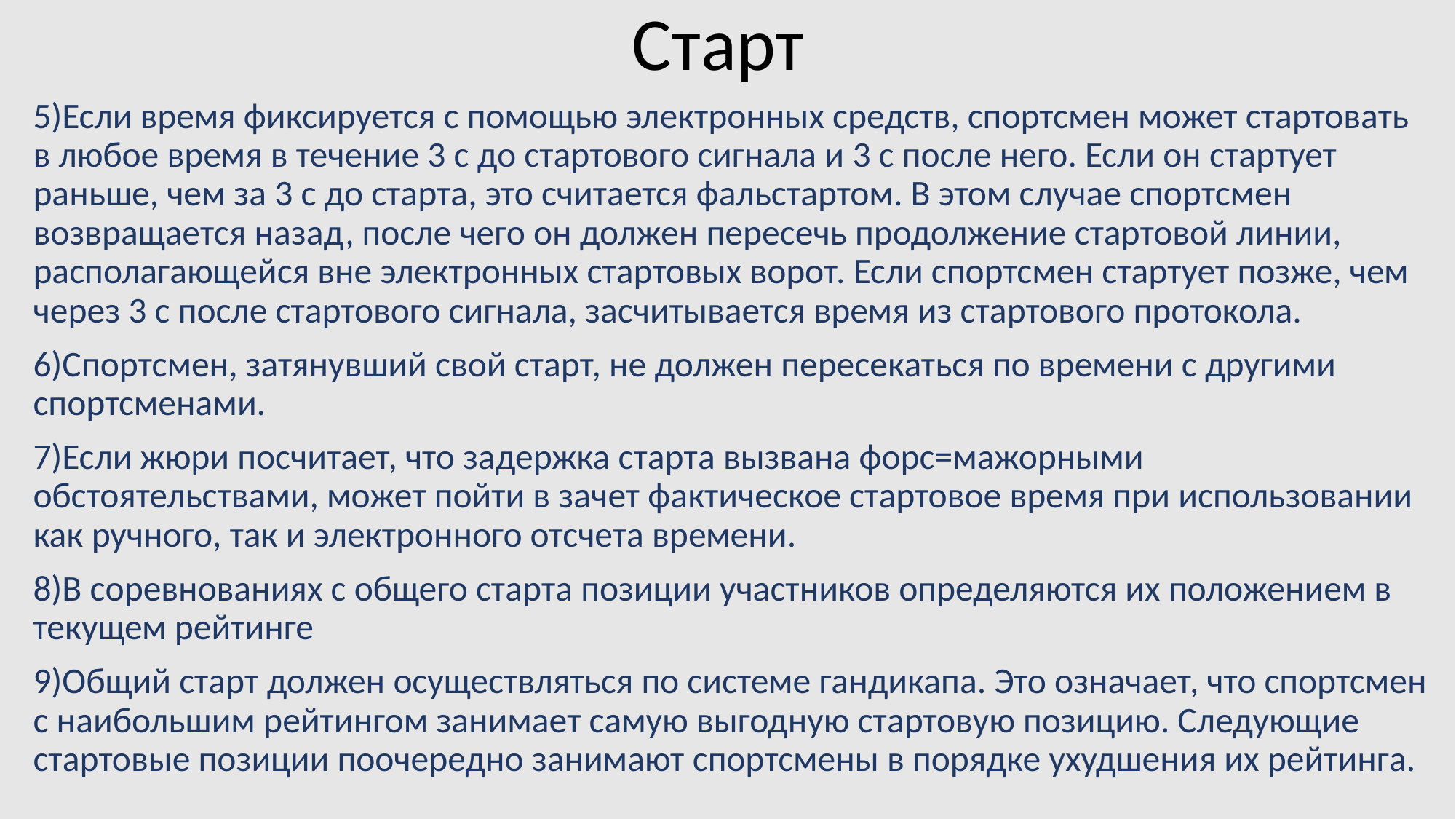

# Старт
5)Если время фиксируется с помощью электронных средств, спортсмен может стартовать в любое время в течение 3 с до стартового сигнала и 3 с после него. Если он стартует раньше, чем за 3 с до старта, это считается фальстартом. В этом случае спортсмен возвращается назад, после чего он должен пересечь продолжение стартовой линии, располагающейся вне электронных стартовых ворот. Если спортсмен стартует позже, чем через 3 с после стартового сигнала, засчитывается время из стартового протокола.
6)Спортсмен, затянувший свой старт, не должен пересекаться по времени с другими спортсменами.
7)Если жюри посчитает, что задержка старта вызвана форс=мажорными обстоятельствами, может пойти в зачет фактическое стартовое время при использовании как ручного, так и электронного отсчета времени.
8)В соревнованиях с общего старта позиции участников определяются их положением в текущем рейтинге
9)Общий старт должен осуществляться по системе гандикапа. Это означает, что спортсмен с наибольшим рейтингом занимает самую выгодную стартовую позицию. Следующие стартовые позиции поочередно занимают спортсмены в порядке ухудшения их рейтинга.